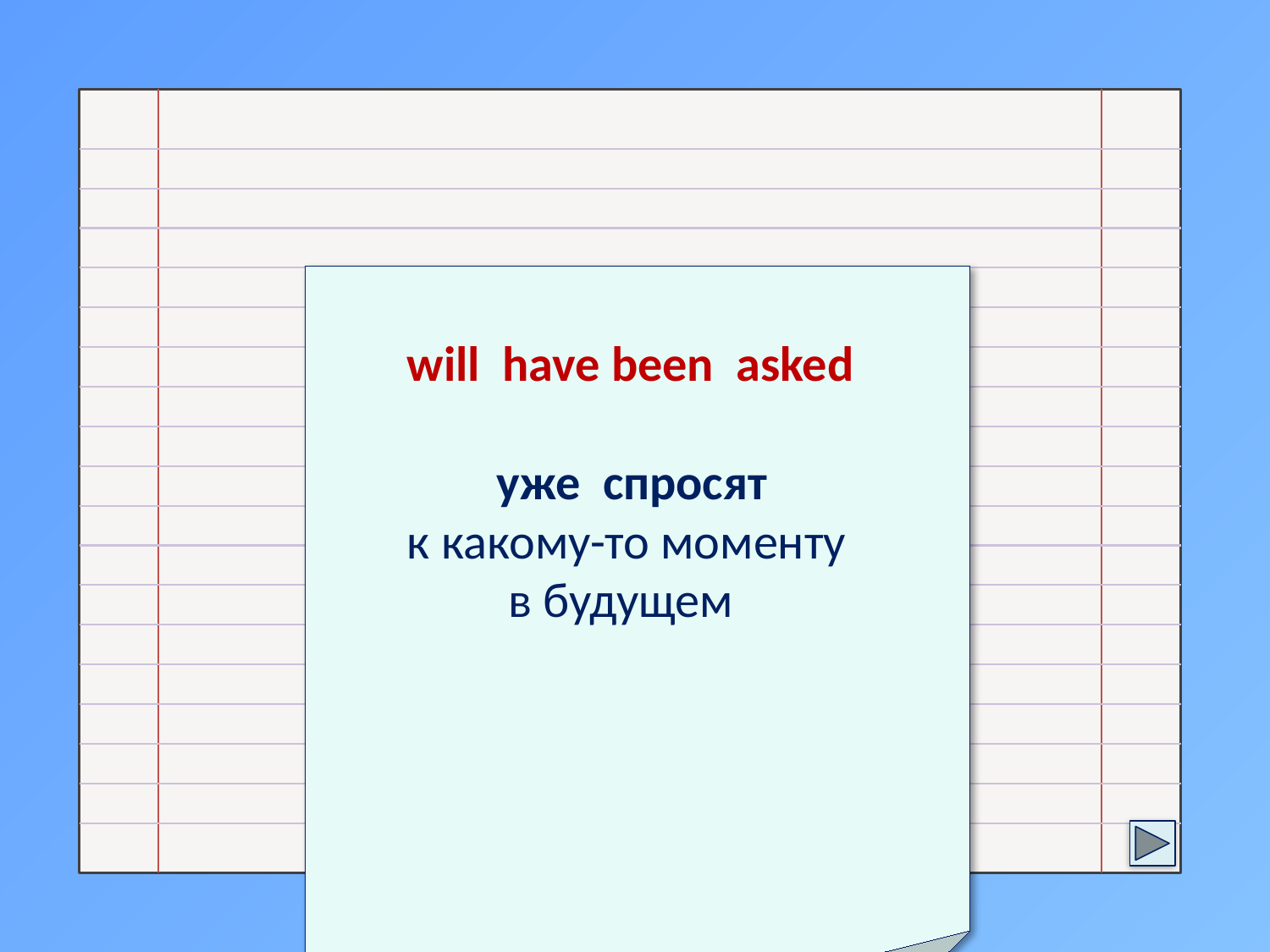

will  have been  asked

                уже  спросят
        к какому-то моменту
                 в будущем